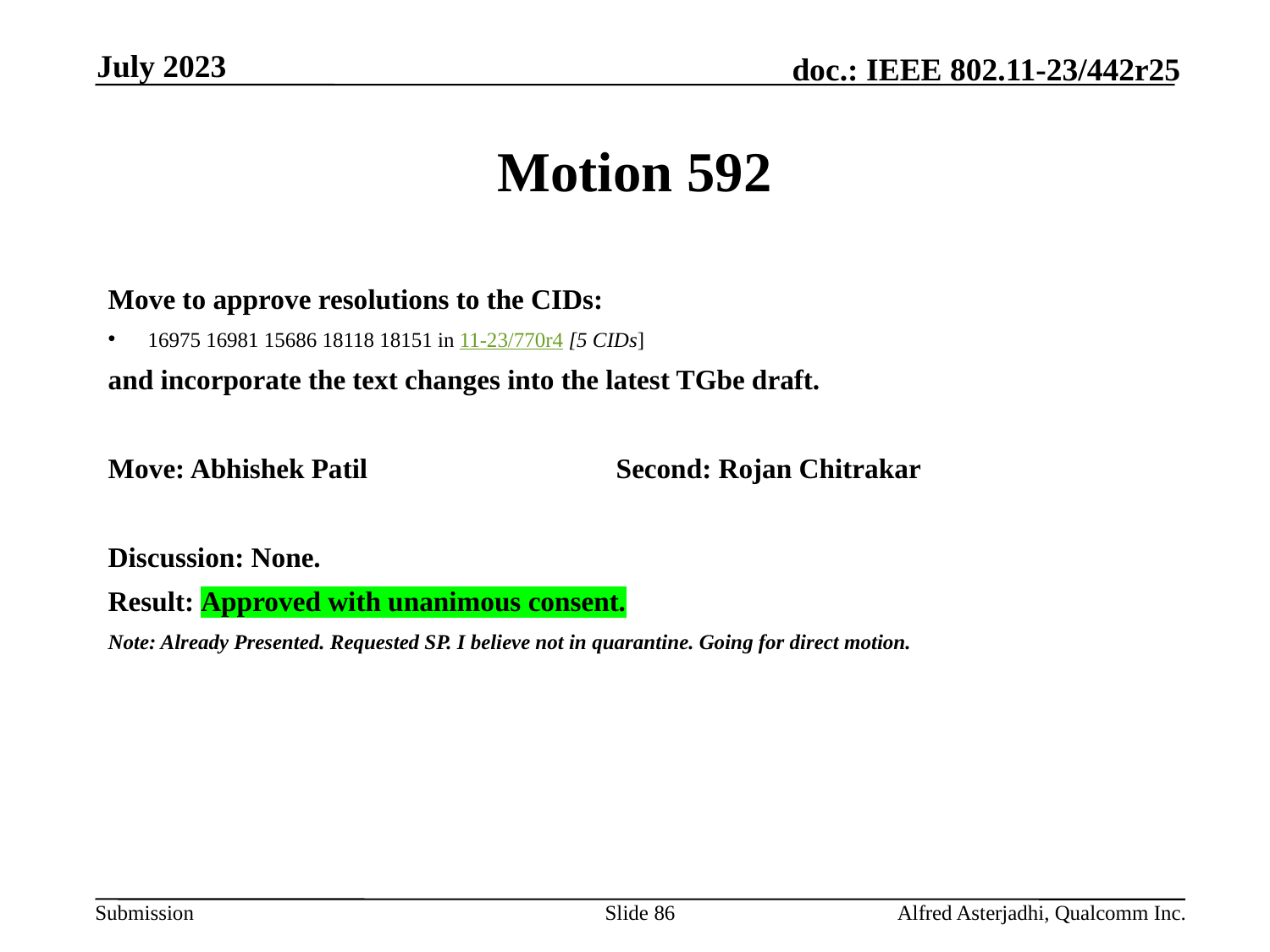

July 2023
# Motion 592
Move to approve resolutions to the CIDs:
16975 16981 15686 18118 18151 in 11-23/770r4 [5 CIDs]
and incorporate the text changes into the latest TGbe draft.

Move: Abhishek Patil		Second: Rojan Chitrakar

Discussion: None.
Result: Approved with unanimous consent.
Note: Already Presented. Requested SP. I believe not in quarantine. Going for direct motion.
Slide 86
Alfred Asterjadhi, Qualcomm Inc.